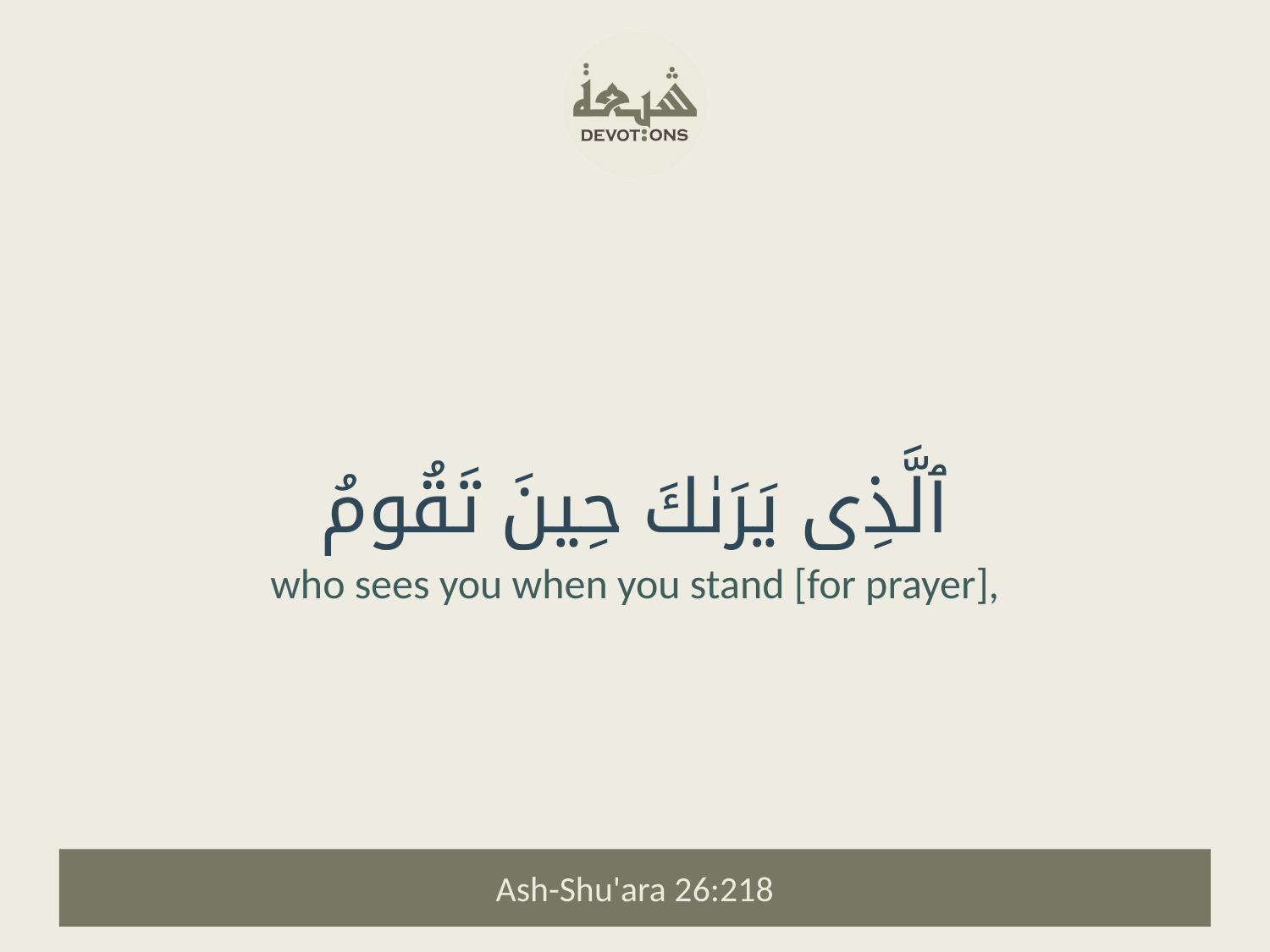

ٱلَّذِى يَرَىٰكَ حِينَ تَقُومُ
who sees you when you stand [for prayer],
Ash-Shu'ara 26:218